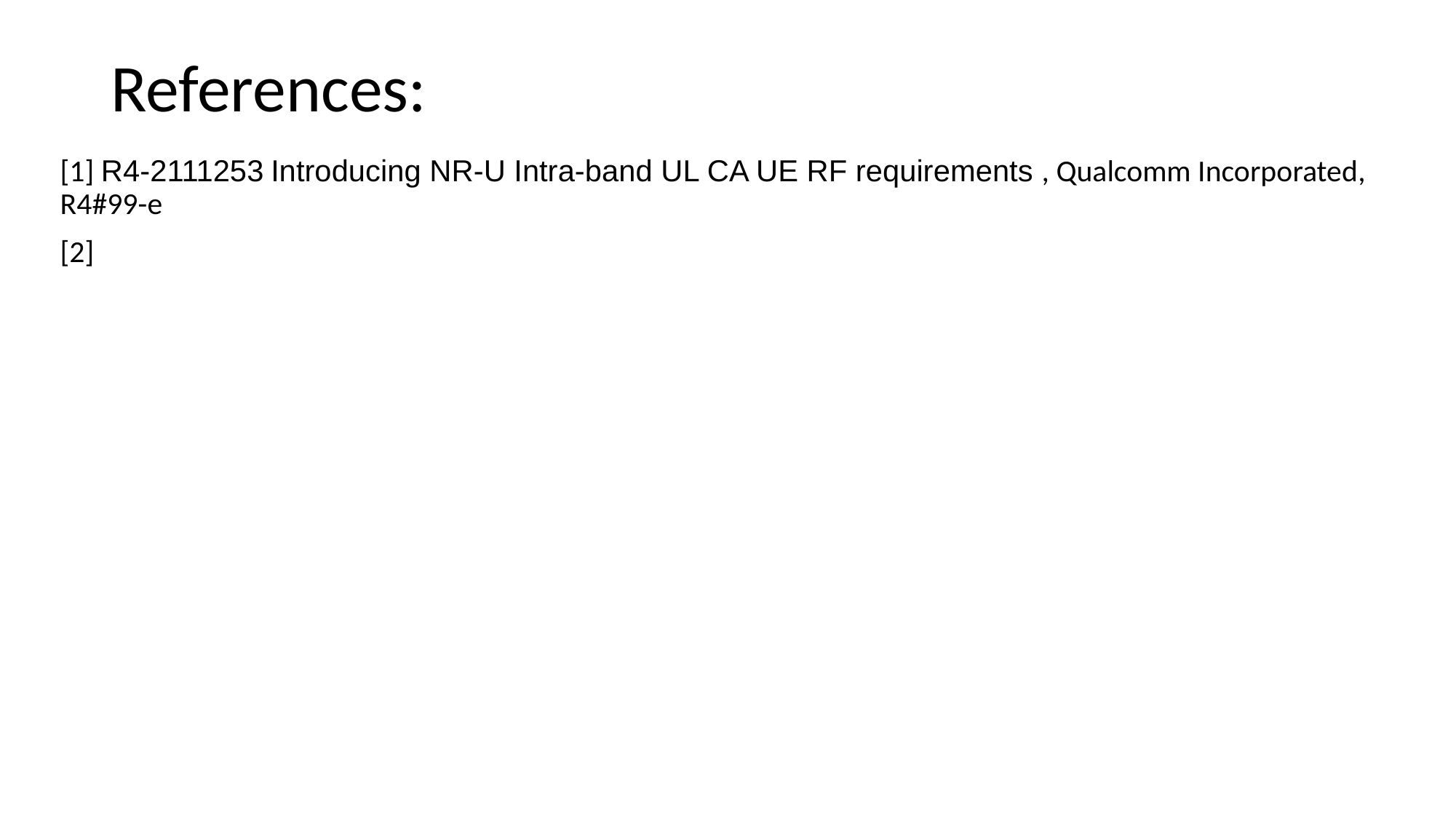

# References:
[1] R4-2111253 Introducing NR-U Intra-band UL CA UE RF requirements , Qualcomm Incorporated, R4#99-e
[2]